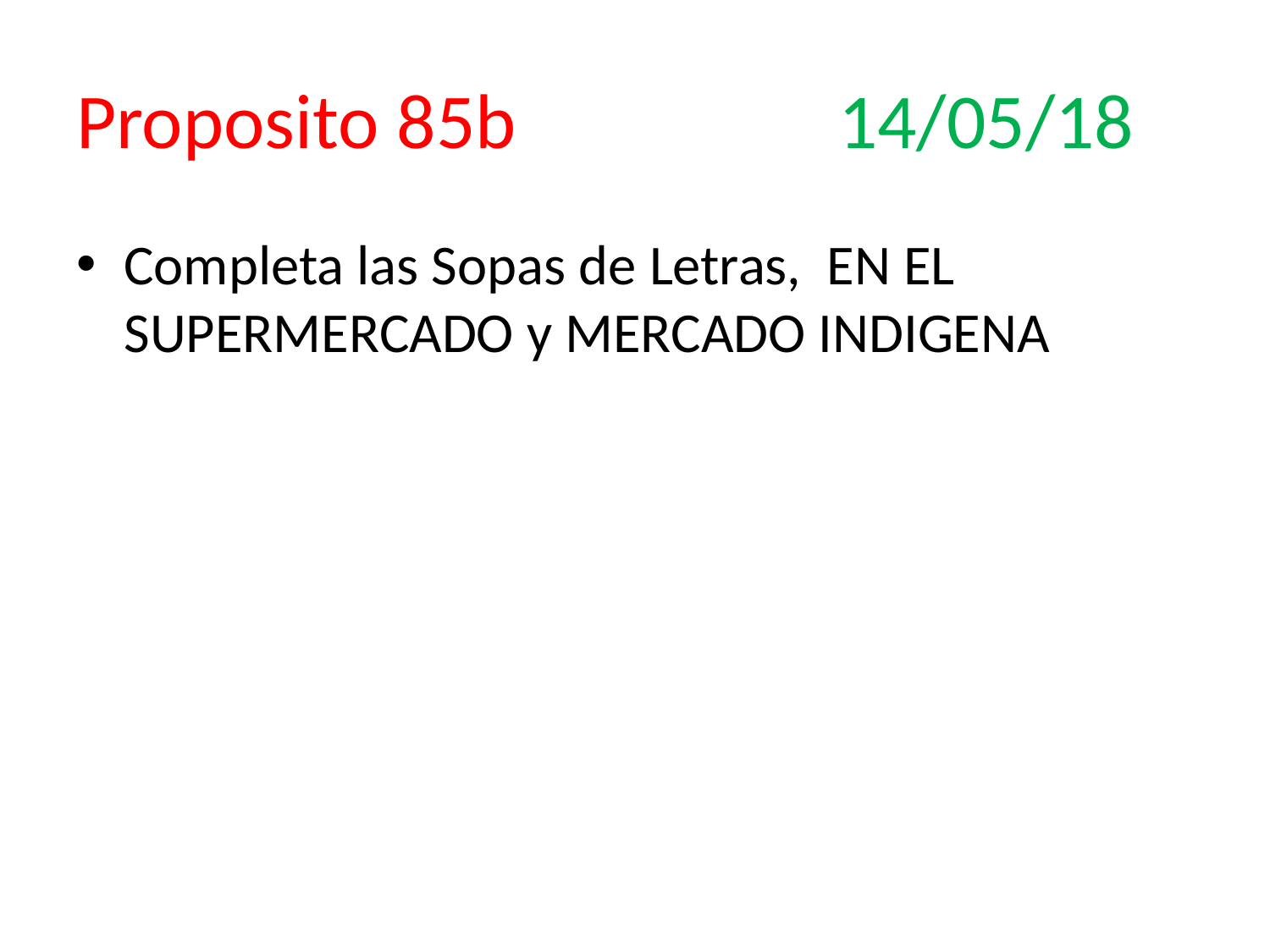

# Proposito 85b			14/05/18
Completa las Sopas de Letras,  EN EL SUPERMERCADO y MERCADO INDIGENA